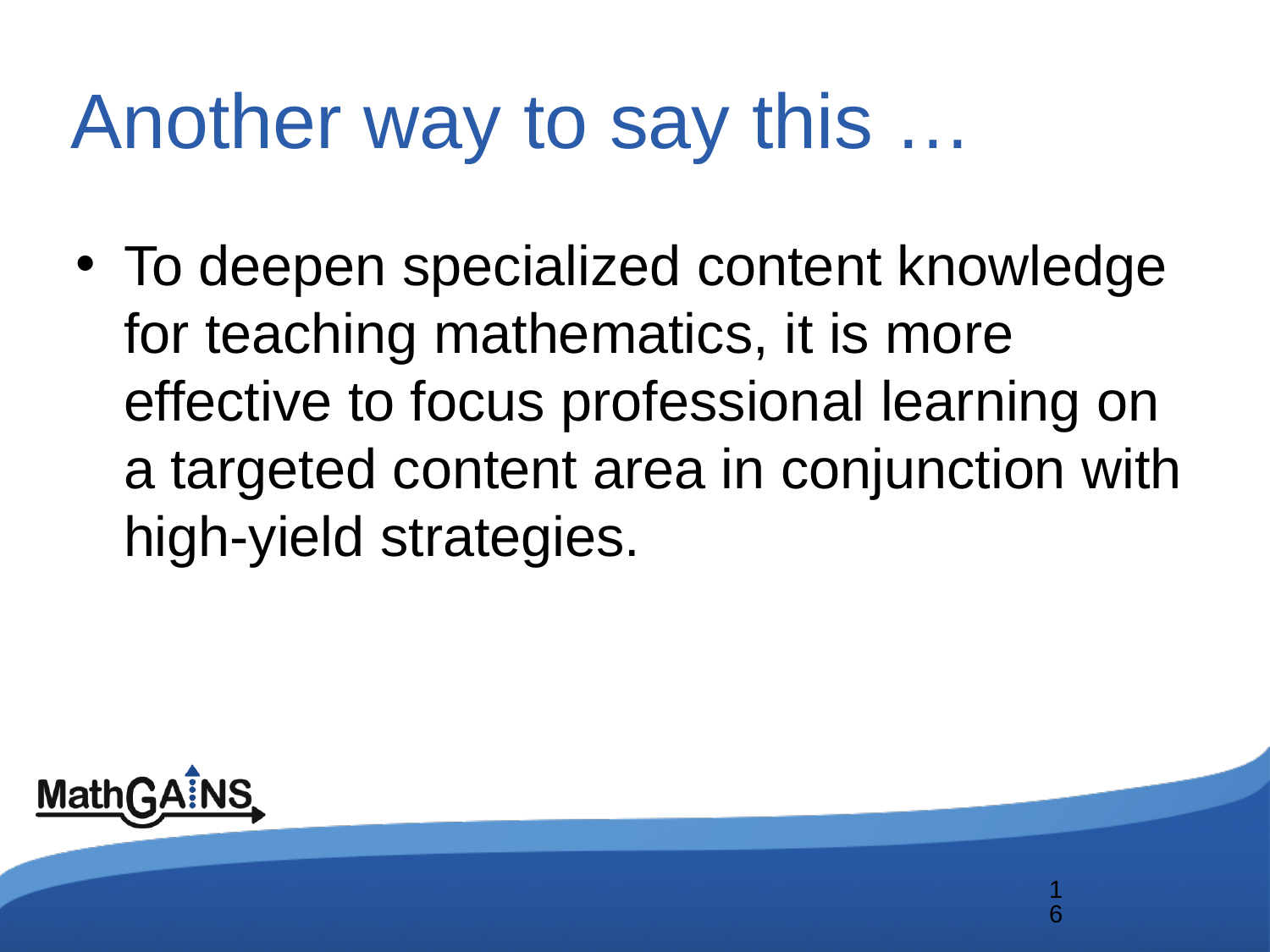

# Another way to say this …
To deepen specialized content knowledge for teaching mathematics, it is more effective to focus professional learning on a targeted content area in conjunction with high-yield strategies.
16